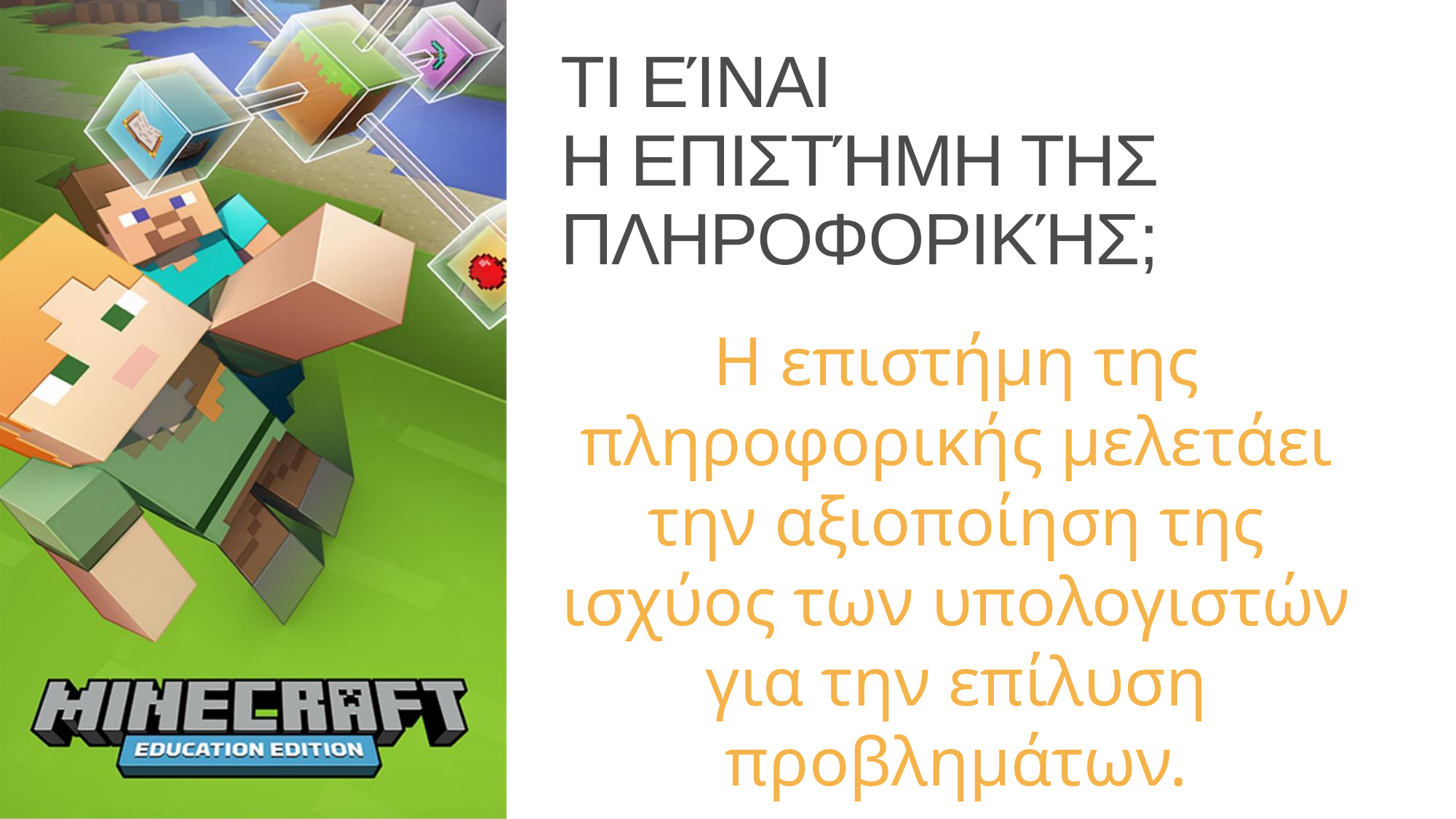

# Τι είναι η επιστήμη της πληροφορικής;
Η επιστήμη της πληροφορικής μελετάει την αξιοποίηση της ισχύος των υπολογιστών για την επίλυση προβλημάτων.